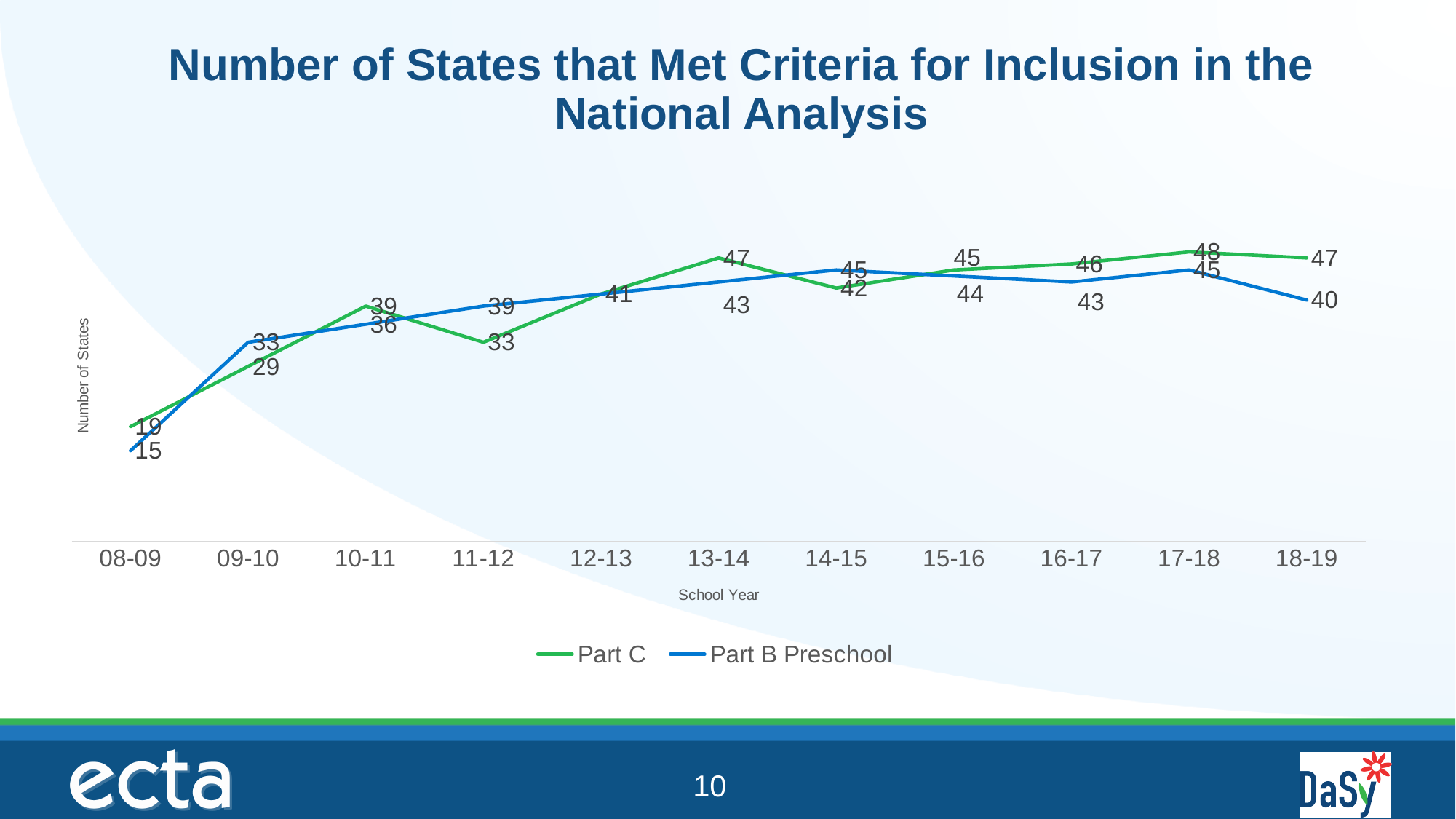

# Number of States that Met Criteria for Inclusion in the National Analysis

### Chart

| Category | Part C | Part B Preschool |
|---|---|---|
| 08-09 | 19.0 | 15.0 |
| 09-10 | 29.0 | 33.0 |
| 10-11 | 39.0 | 36.0 |
| 11-12 | 33.0 | 39.0 |
| 12-13 | 41.0 | 41.0 |
| 13-14 | 47.0 | 43.0 |
| 14-15 | 42.0 | 45.0 |
| 15-16 | 45.0 | 44.0 |
| 16-17 | 46.0 | 43.0 |
| 17-18 | 48.0 | 45.0 |
| 18-19 | 47.0 | 40.0 |
10